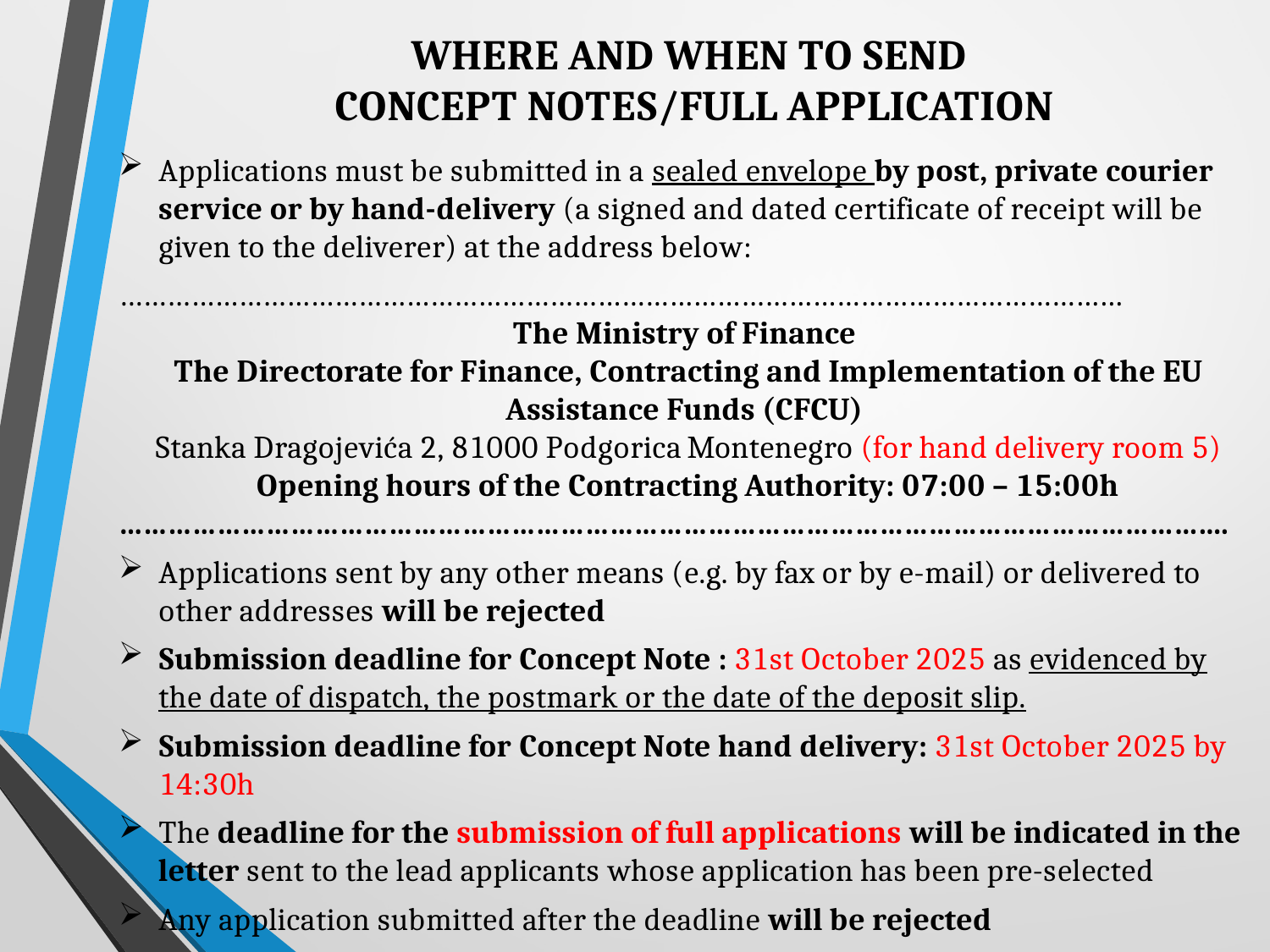

# WHERE AND WHEN TO SEND CONCEPT NOTES/FULL APPLICATION
Applications must be submitted in a sealed envelope by post, private courier service or by hand-delivery (a signed and dated certificate of receipt will be given to the deliverer) at the address below:
………………………………………………………………………………………………………………
The Ministry of Finance
The Directorate for Finance, Contracting and Implementation of the EU Assistance Funds (CFCU)
Stanka Dragojevića 2, 81000 Podgorica Montenegro (for hand delivery room 5)
Opening hours of the Contracting Authority: 07:00 – 15:00h
……………………………………………………………………………………………………………………....
Applications sent by any other means (e.g. by fax or by e-mail) or delivered to other addresses will be rejected
Submission deadline for Concept Note : 31st October 2025 as evidenced by the date of dispatch, the postmark or the date of the deposit slip.
Submission deadline for Concept Note hand delivery: 31st October 2025 by 14:30h
The deadline for the submission of full applications will be indicated in the letter sent to the lead applicants whose application has been pre-selected
Any application submitted after the deadline will be rejected